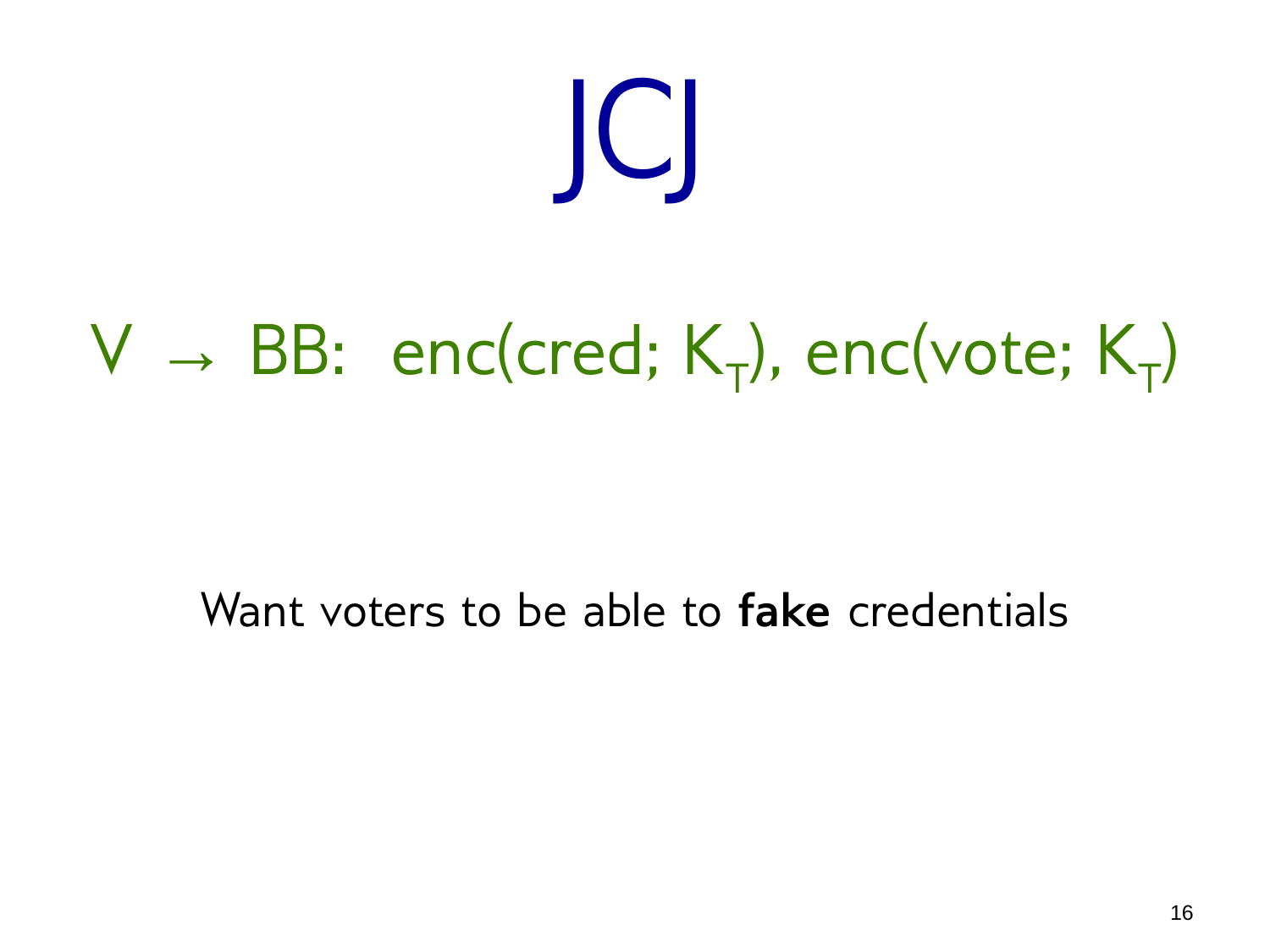

# JCJ
V → BB:  enc(cred; KT), enc(vote; KT)

Want voters to be able to fake credentials
16